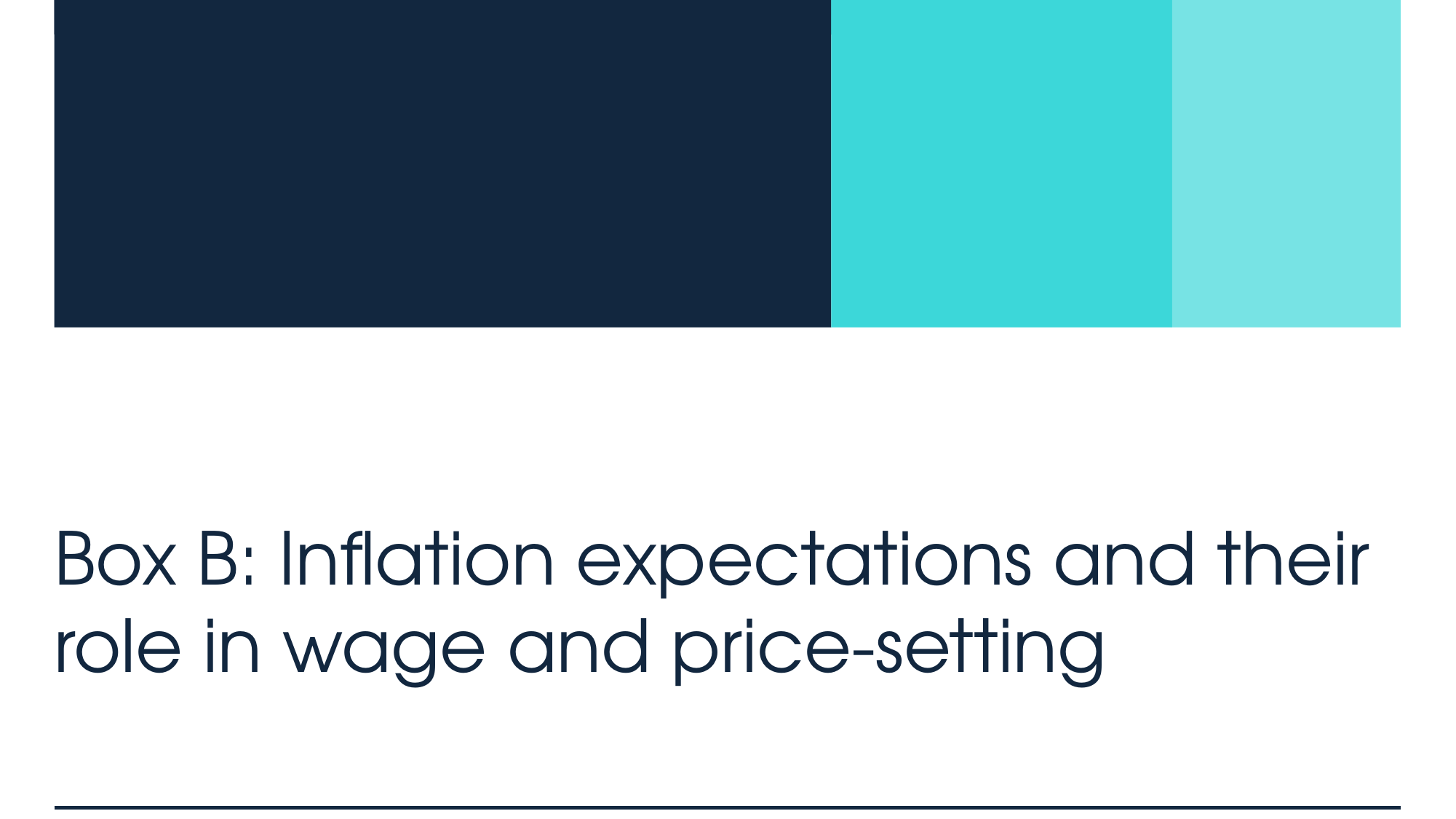

Box B: Inflation expectations and their role in wage and price-setting